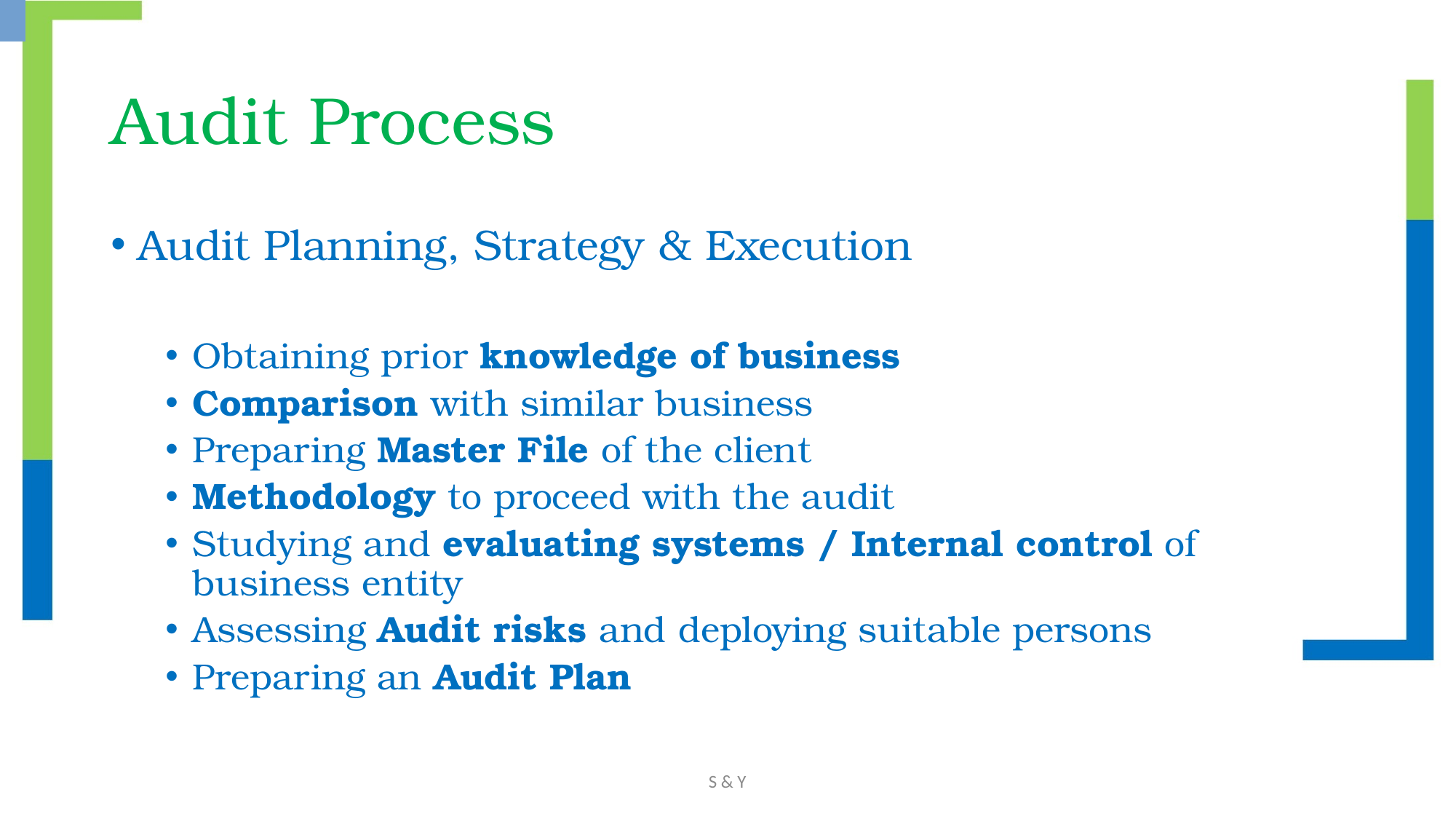

# Audit Process
Audit Planning, Strategy & Execution

Obtaining prior knowledge of business
Comparison with similar business
Preparing Master File of the client
Methodology to proceed with the audit
Studying and evaluating systems / Internal control of business entity
Assessing Audit risks and deploying suitable persons
Preparing an Audit Plan
S & Y